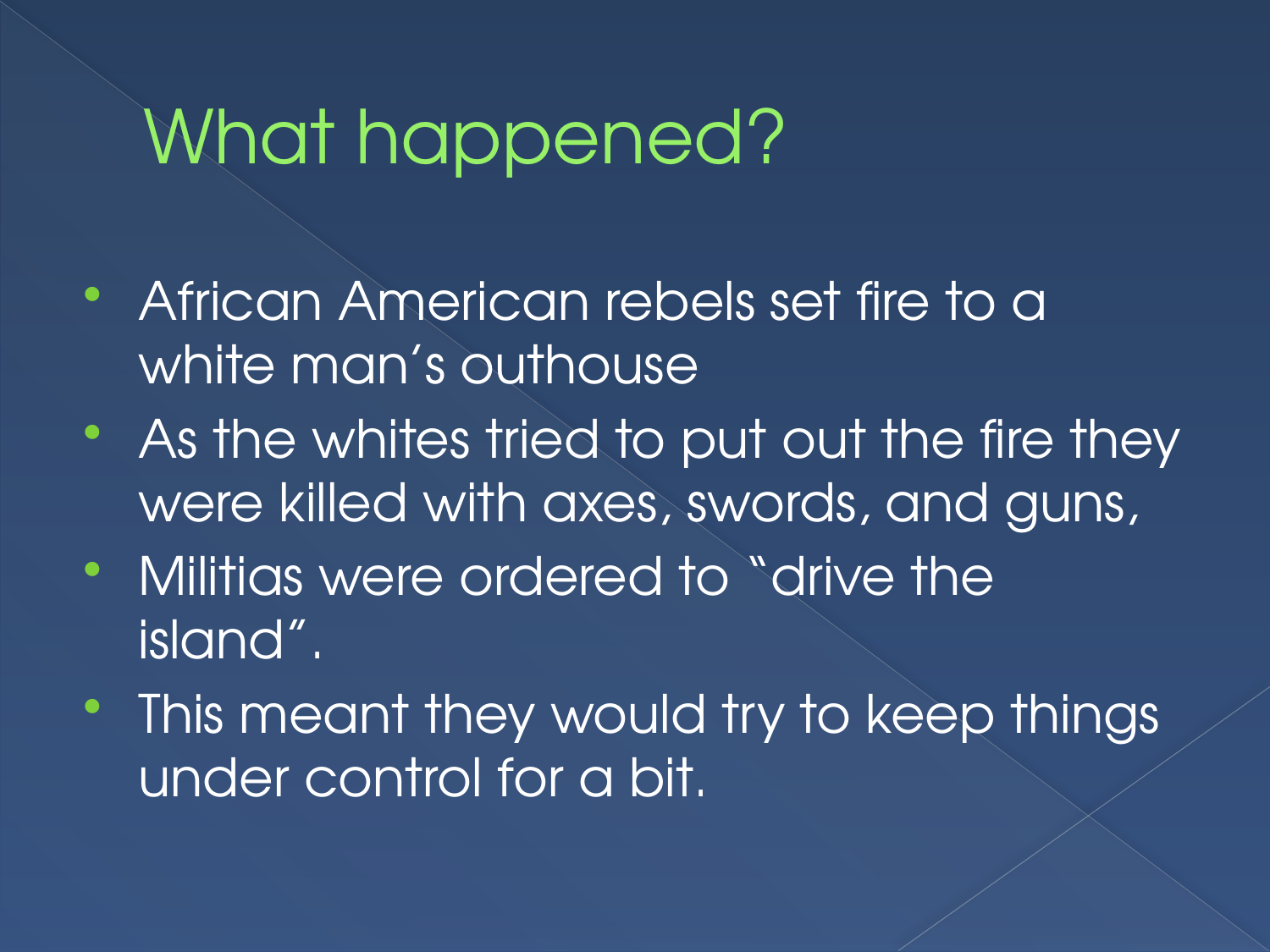

# What happened?
African American rebels set fire to a white man’s outhouse
As the whites tried to put out the fire they were killed with axes, swords, and guns,
Militias were ordered to “drive the island”.
This meant they would try to keep things under control for a bit.